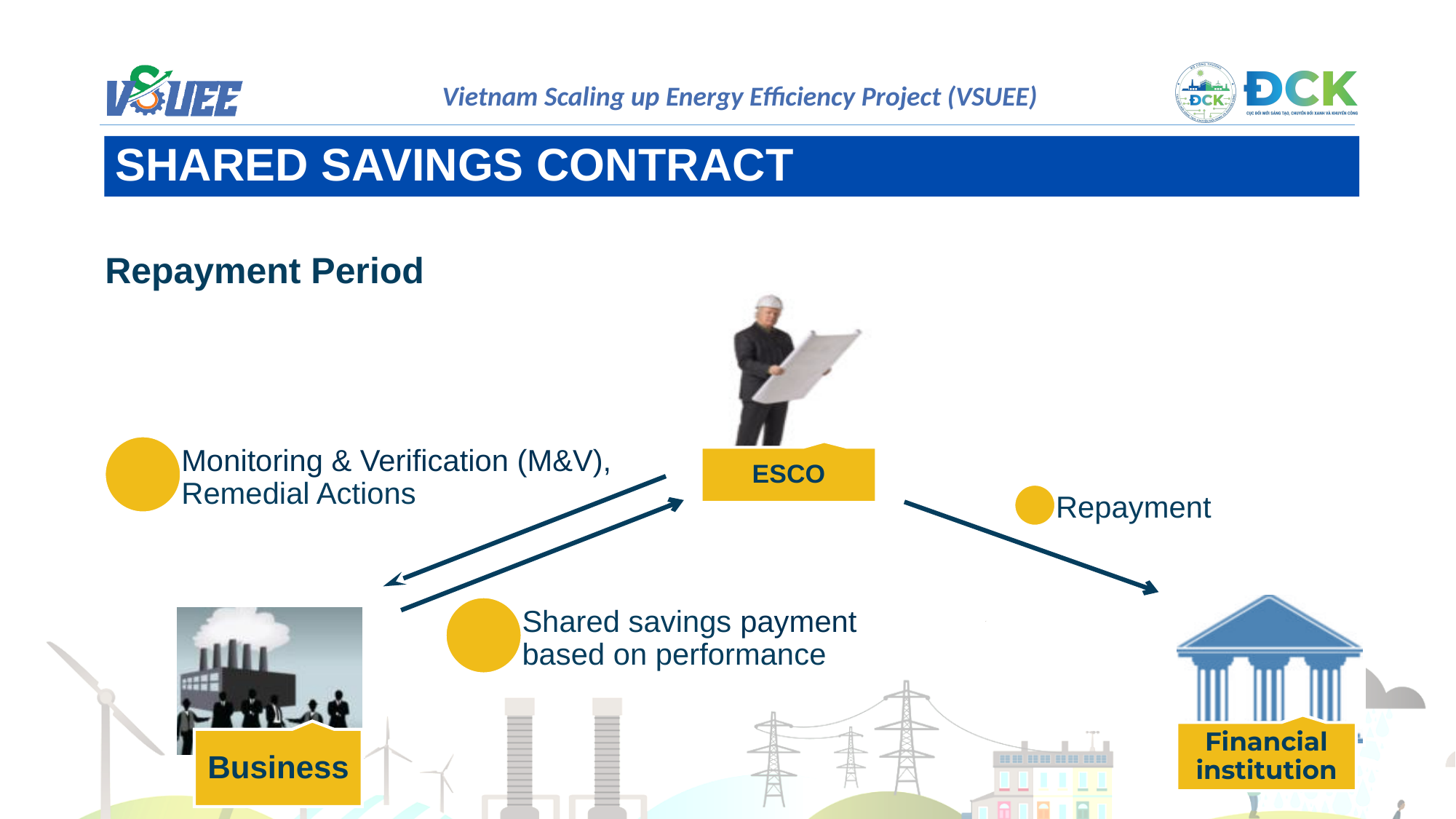

SHARED SAVINGS CONTRACT
Repayment Period
ESCO

Repayment

Monitoring & Verification (M&V), Remedial Actions

Shared savings payment based on performance

Financial institution
Business